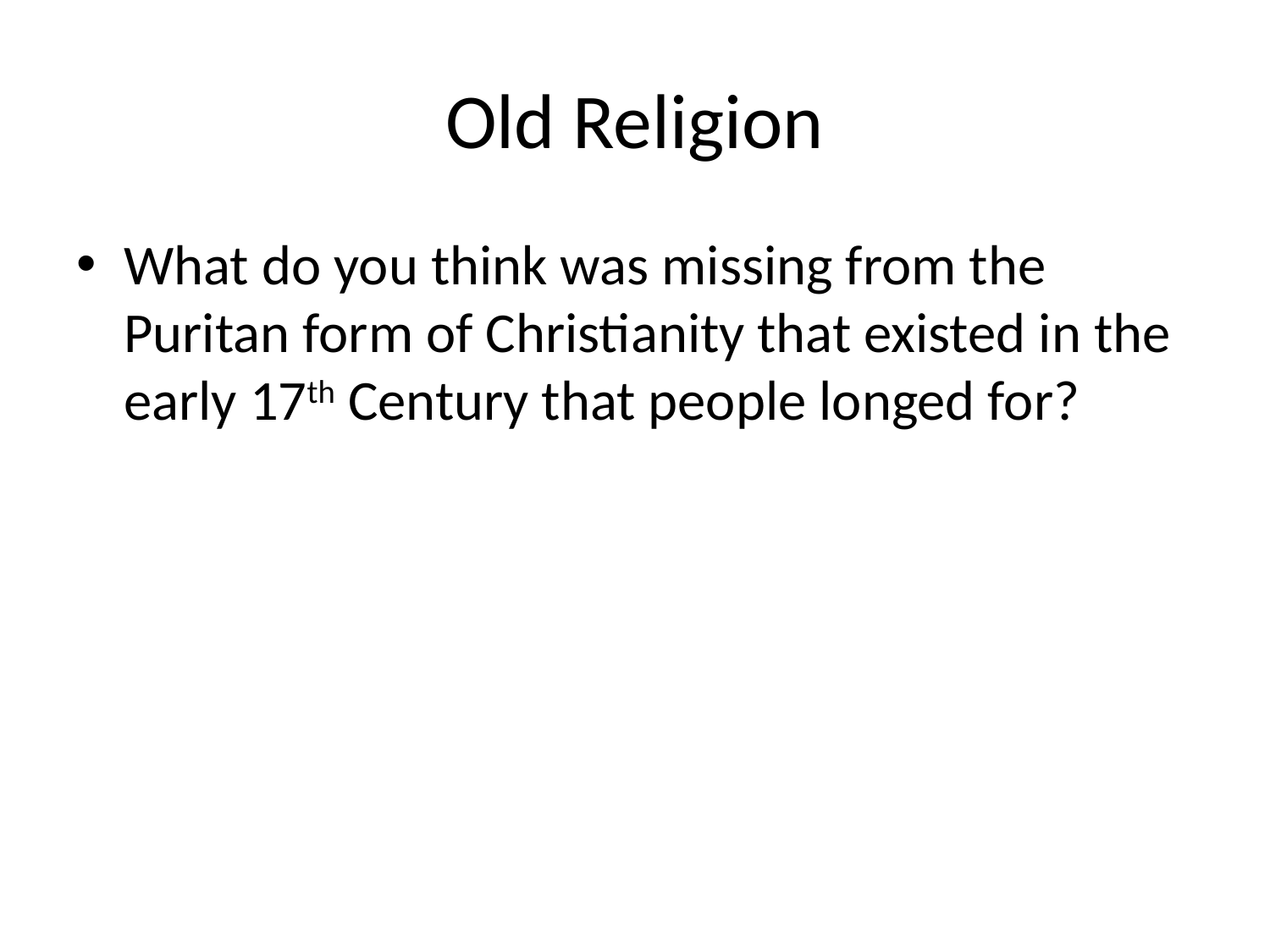

# Old Religion
What do you think was missing from the Puritan form of Christianity that existed in the early 17th Century that people longed for?